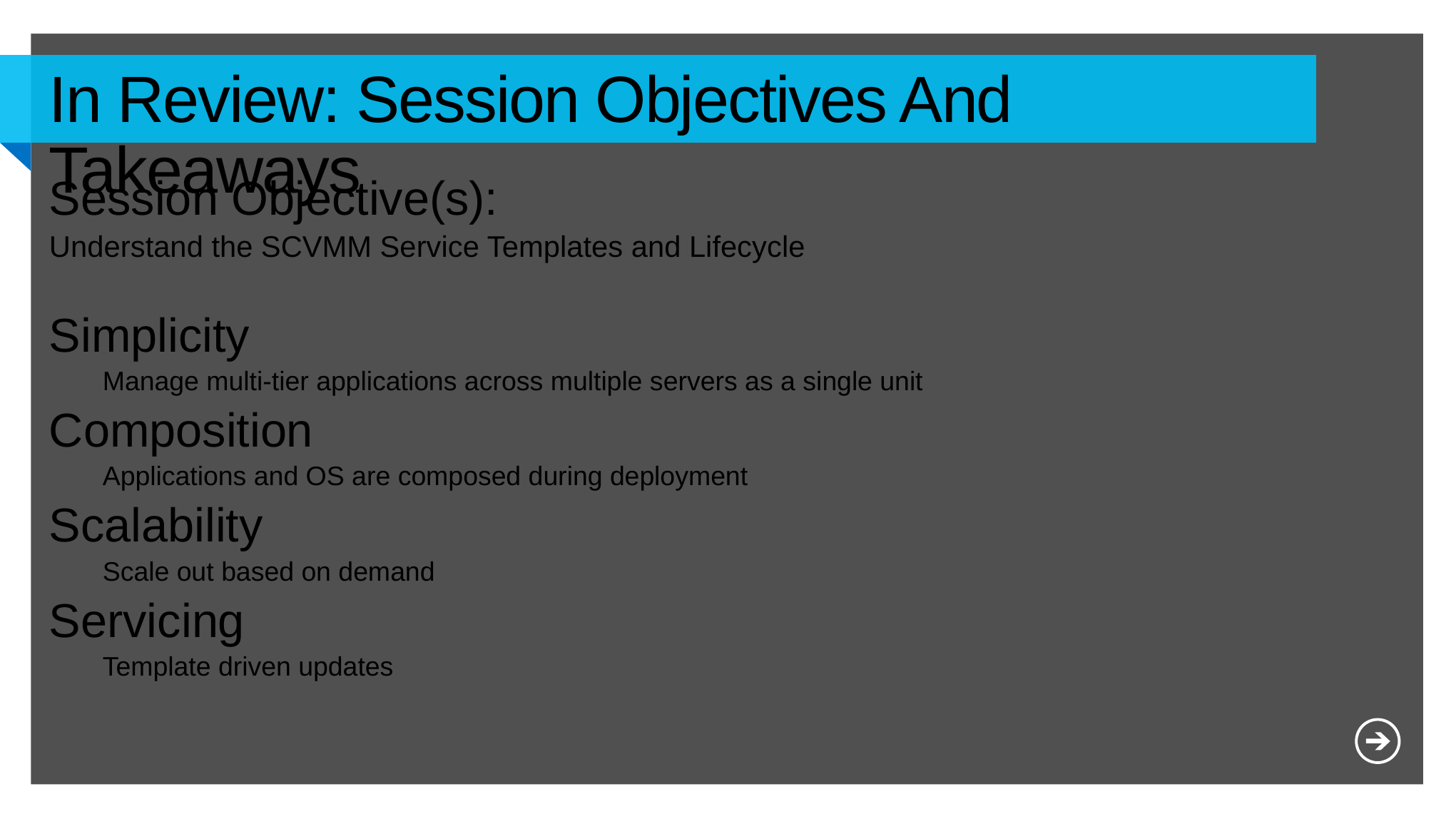

# In Review: Session Objectives And Takeaways
Session Objective(s):
Understand the SCVMM Service Templates and Lifecycle

Simplicity
Manage multi-tier applications across multiple servers as a single unit
Composition
Applications and OS are composed during deployment
Scalability
Scale out based on demand
Servicing
Template driven updates